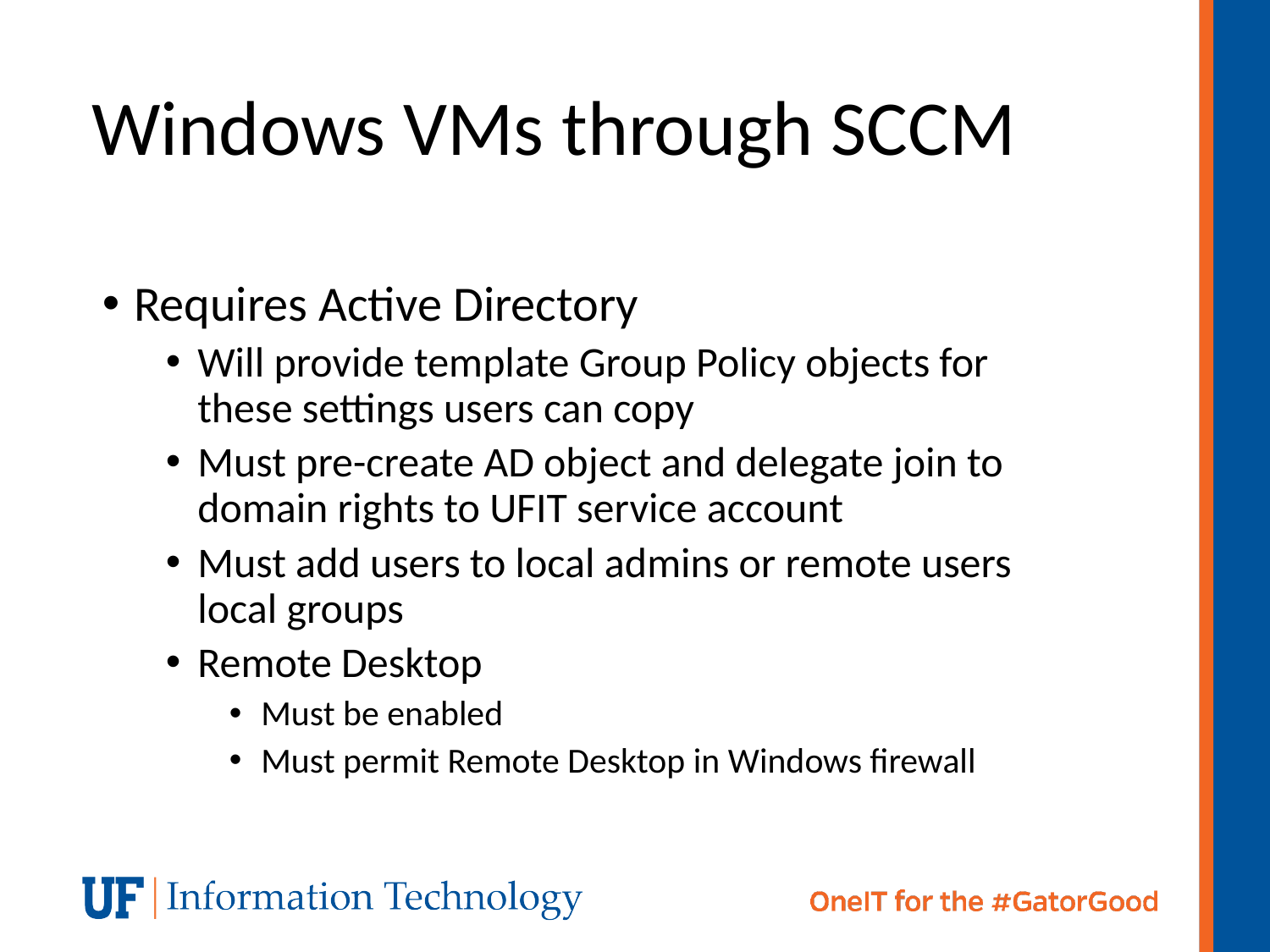

# Windows VMs through SCCM
Requires Active Directory
Will provide template Group Policy objects for these settings users can copy
Must pre-create AD object and delegate join to domain rights to UFIT service account
Must add users to local admins or remote users local groups
Remote Desktop
Must be enabled
Must permit Remote Desktop in Windows firewall